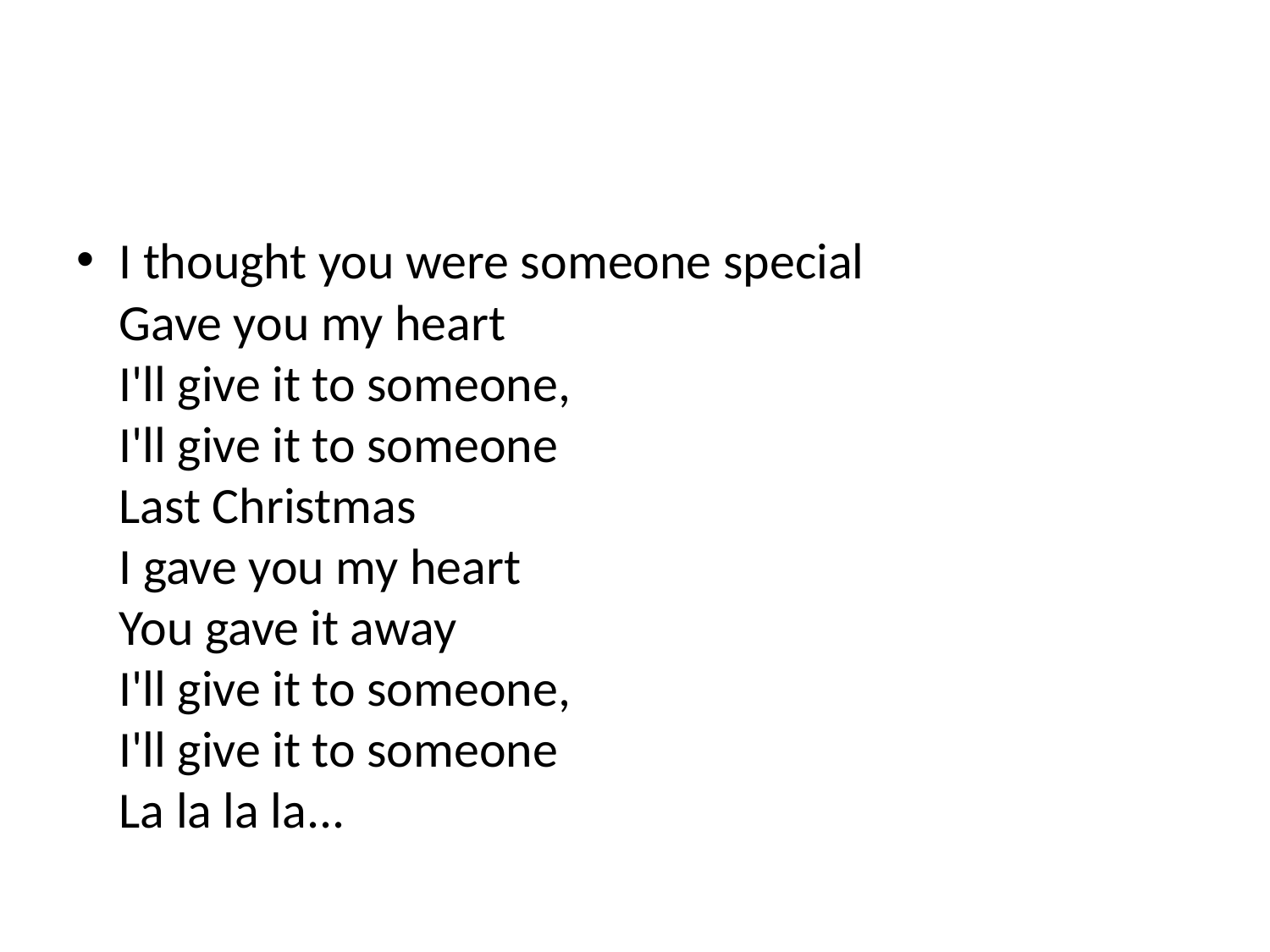

#
I thought you were someone special
Gave you my heart
I'll give it to someone,
I'll give it to someone
Last Christmas
I gave you my heart
You gave it away
I'll give it to someone,
I'll give it to someone
La la la la...